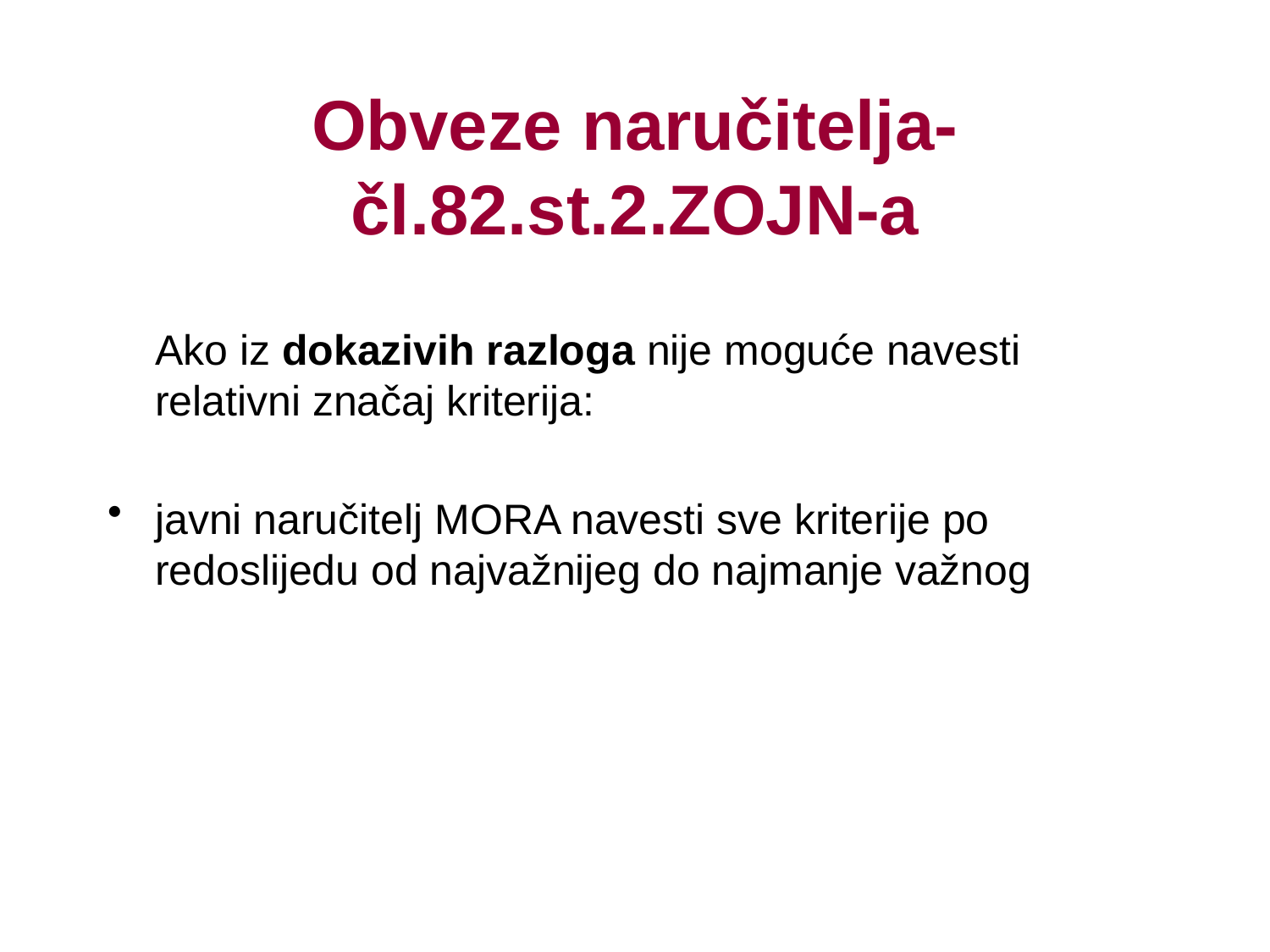

# Obveze naručitelja- čl.82.st.2.ZOJN-a
	Ako iz dokazivih razloga nije moguće navesti relativni značaj kriterija:

javni naručitelj MORA navesti sve kriterije po redoslijedu od najvažnijeg do najmanje važnog